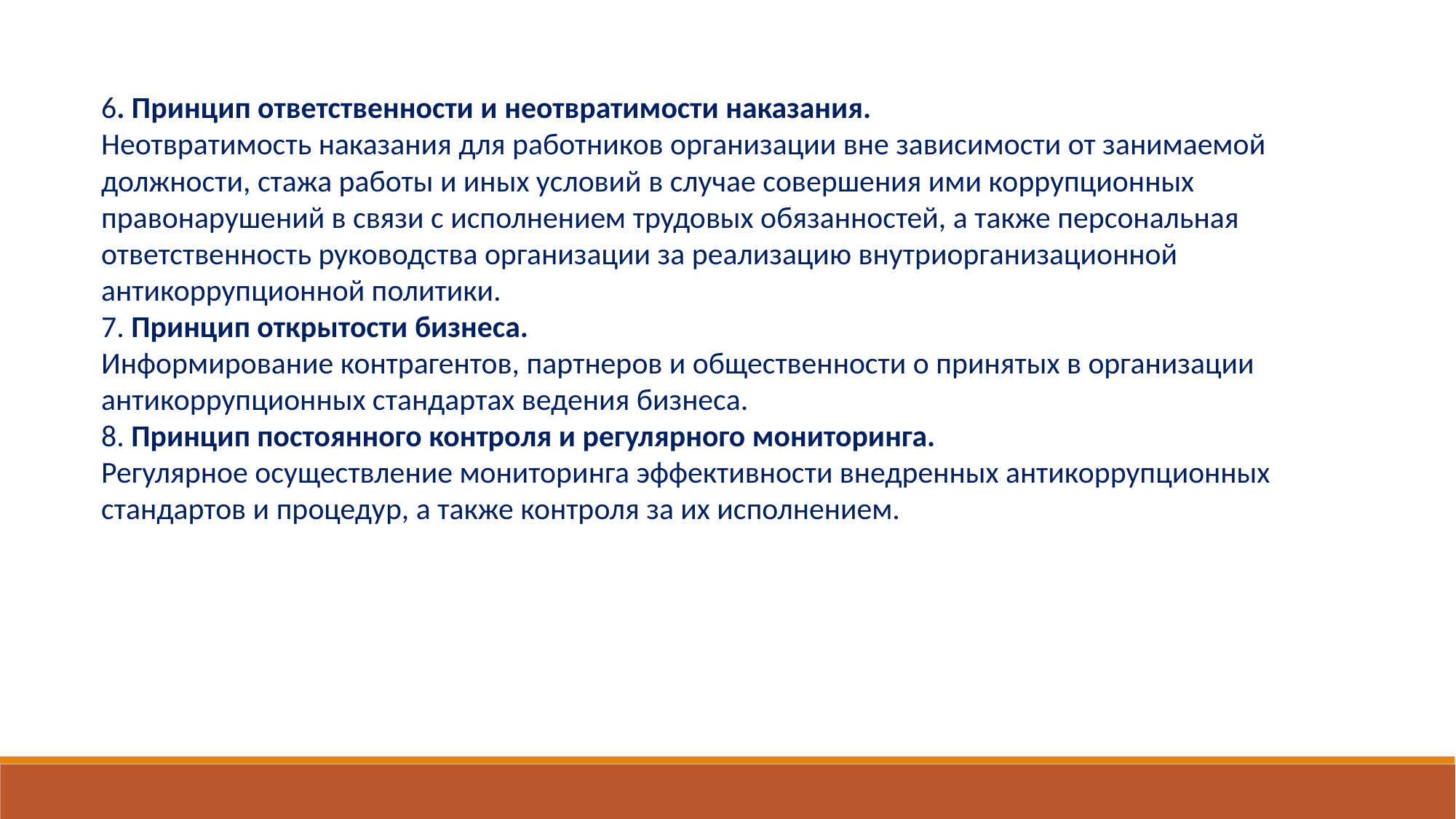

6. Принцип ответственности и неотвратимости наказания.
Неотвратимость наказания для работников организации вне зависимости от занимаемой должности, стажа работы и иных условий в случае совершения ими коррупционных правонарушений в связи с исполнением трудовых обязанностей, а также персональная ответственность руководства организации за реализацию внутриорганизационной антикоррупционной политики.
7. Принцип открытости бизнеса.
Информирование контрагентов, партнеров и общественности о принятых в организации антикоррупционных стандартах ведения бизнеса.
8. Принцип постоянного контроля и регулярного мониторинга.
Регулярное осуществление мониторинга эффективности внедренных антикоррупционных стандартов и процедур, а также контроля за их исполнением.